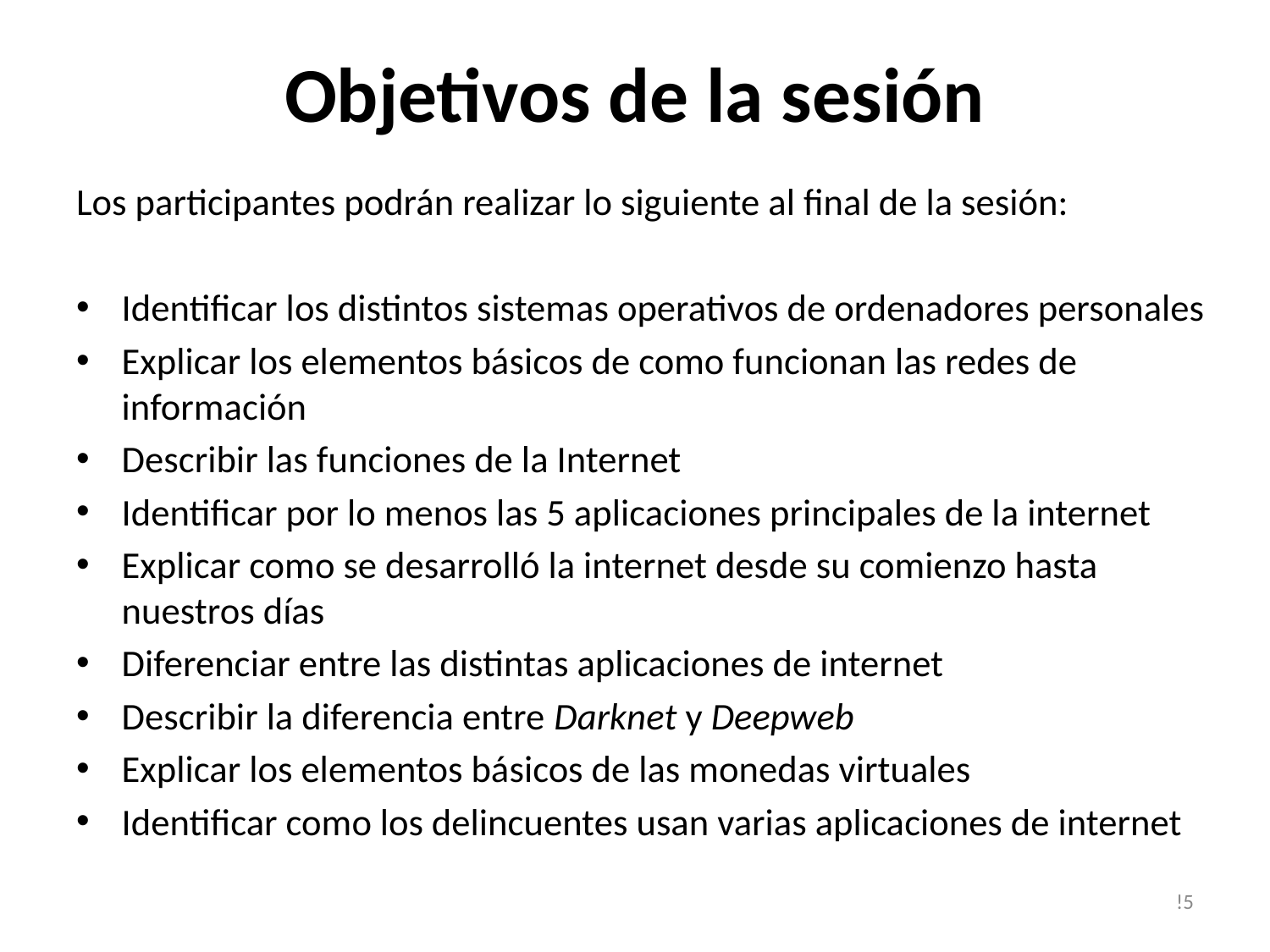

# Objetivos de la sesión
Los participantes podrán realizar lo siguiente al final de la sesión:

Identificar los distintos sistemas operativos de ordenadores personales
Explicar los elementos básicos de como funcionan las redes de información
Describir las funciones de la Internet
Identificar por lo menos las 5 aplicaciones principales de la internet
Explicar como se desarrolló la internet desde su comienzo hasta nuestros días
Diferenciar entre las distintas aplicaciones de internet
Describir la diferencia entre Darknet y Deepweb
Explicar los elementos básicos de las monedas virtuales
Identificar como los delincuentes usan varias aplicaciones de internet

!5